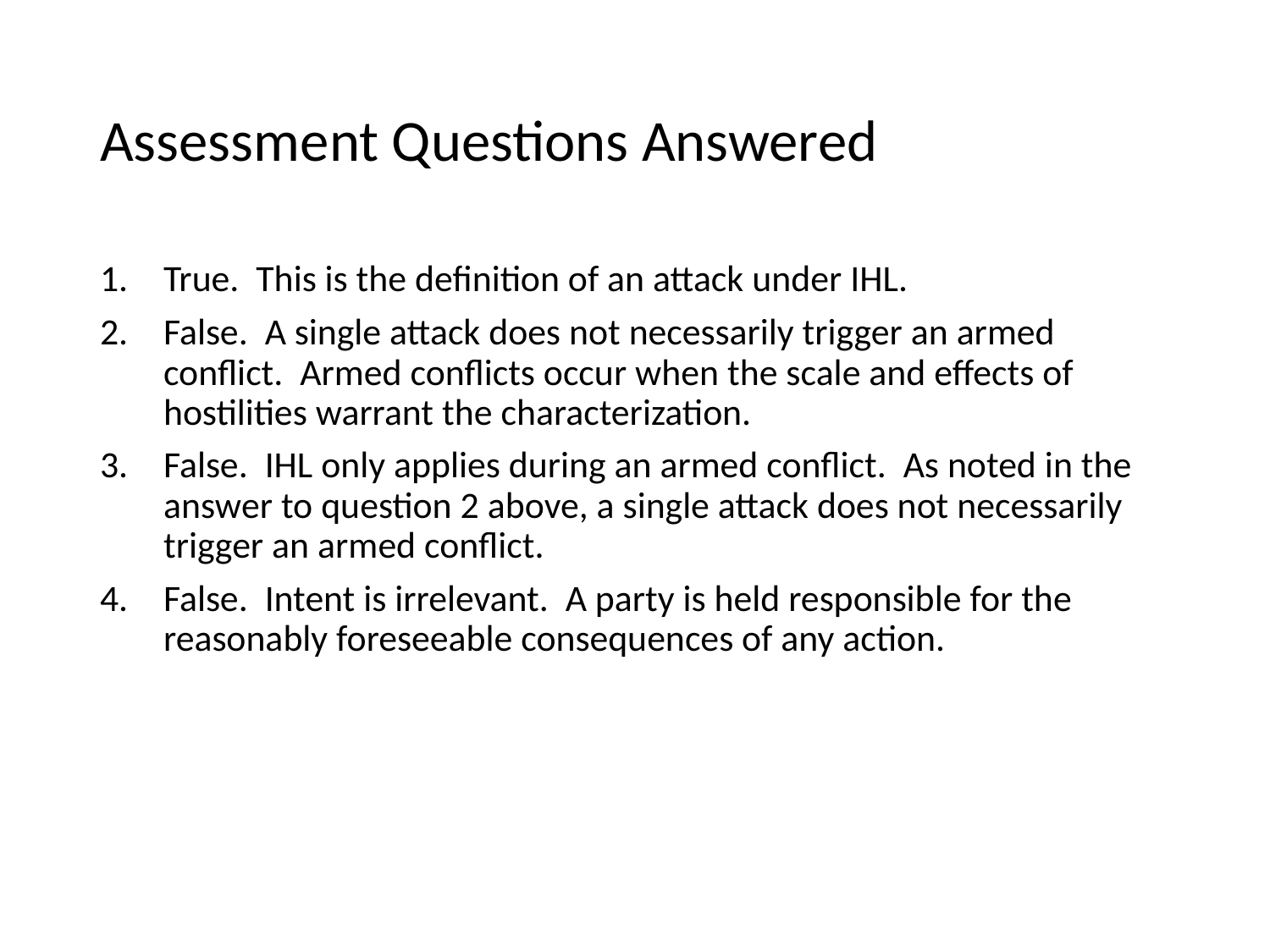

# Assessment Questions Answered
True.  This is the definition of an attack under IHL.
False.  A single attack does not necessarily trigger an armed conflict.  Armed conflicts occur when the scale and effects of hostilities warrant the characterization.
False.  IHL only applies during an armed conflict.  As noted in the answer to question 2 above, a single attack does not necessarily trigger an armed conflict.
False.  Intent is irrelevant.  A party is held responsible for the reasonably foreseeable consequences of any action.